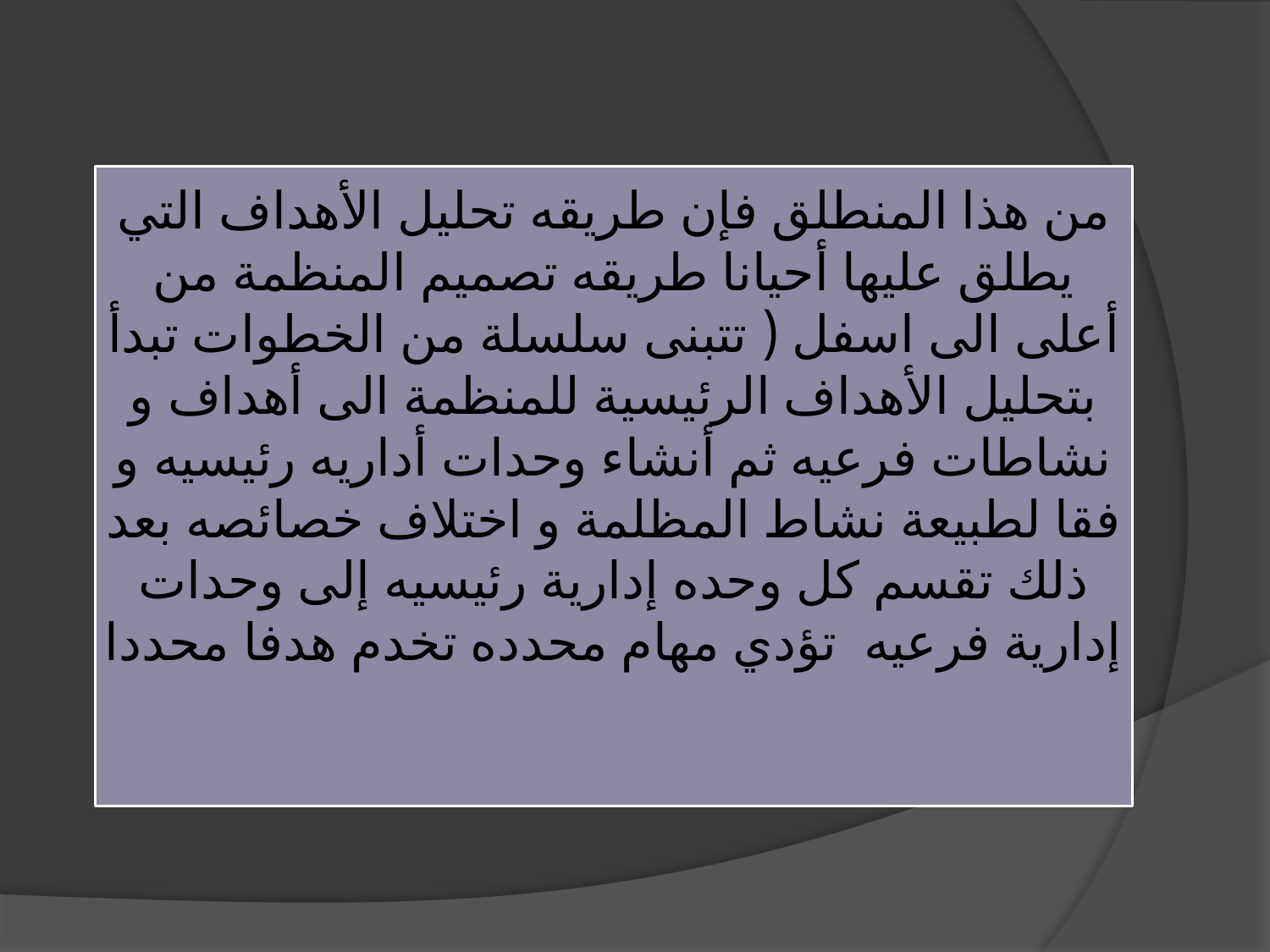

# من هذا المنطلق فإن طريقه تحليل الأهداف التي يطلق عليها أحيانا طريقه تصميم المنظمة من أعلى الى اسفل ( تتبنى سلسلة من الخطوات تبدأ بتحليل الأهداف الرئيسية للمنظمة الى أهداف و نشاطات فرعيه ثم أنشاء وحدات أداريه رئيسيه و فقا لطبيعة نشاط المظلمة و اختلاف خصائصه بعد ذلك تقسم كل وحده إدارية رئيسيه إلى وحدات إدارية فرعيه  تؤدي مهام محدده تخدم هدفا محددا